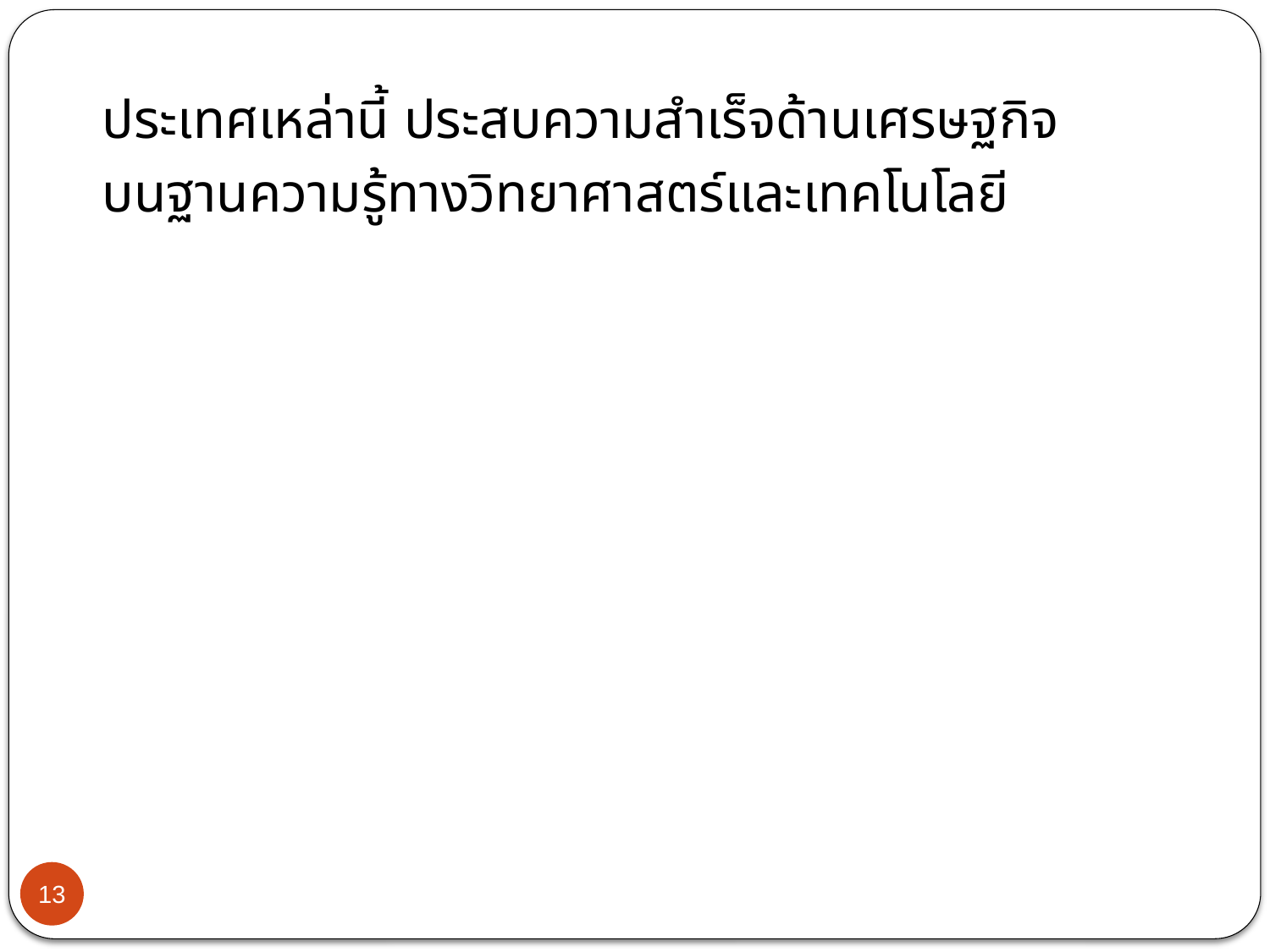

ประเทศเหล่านี้ ประสบความสำเร็จด้านเศรษฐกิจ
บนฐานความรู้ทางวิทยาศาสตร์และเทคโนโลยี
13